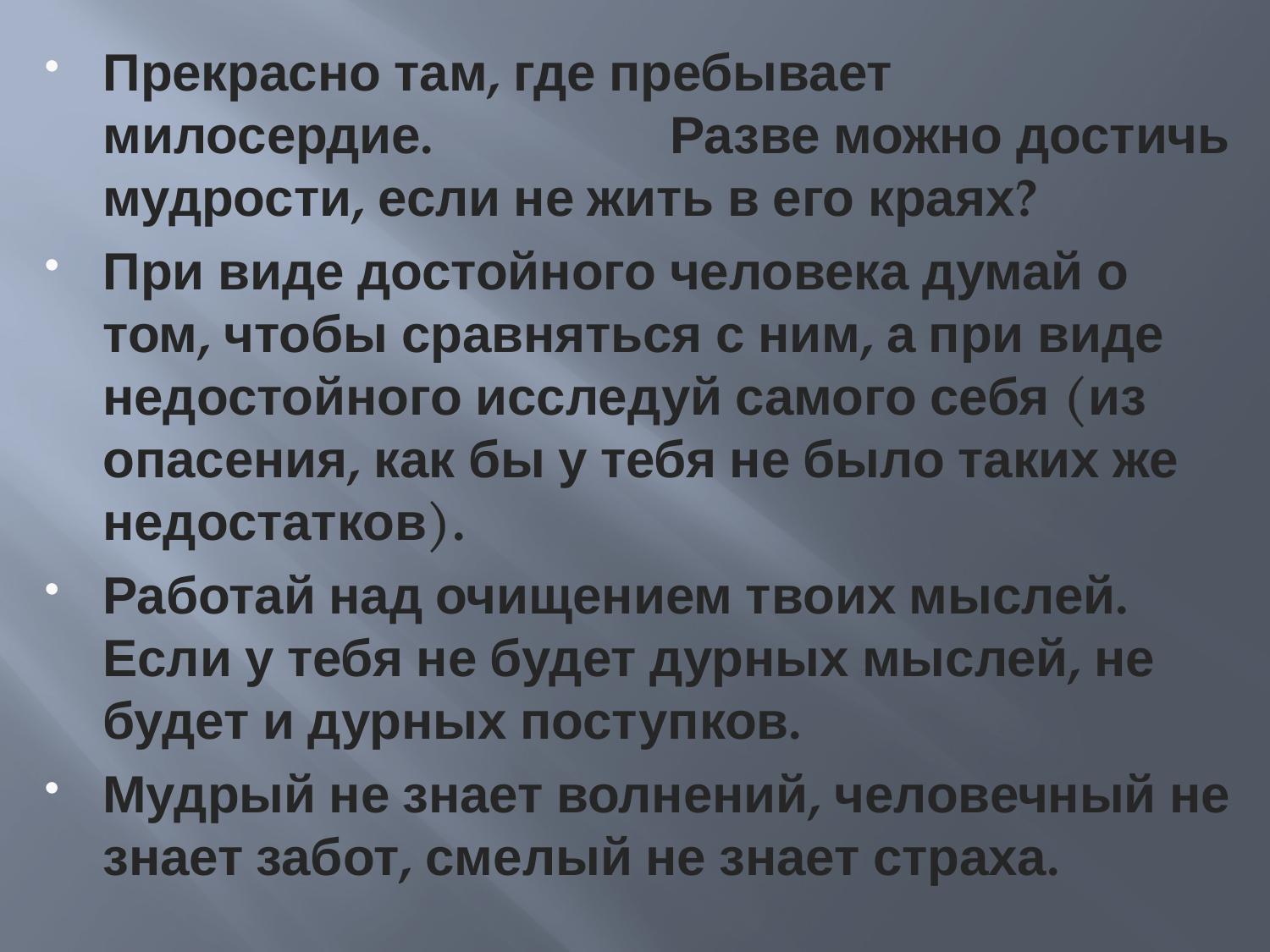

Прекрасно там, где пребывает милосердие.                  Разве можно достичь мудрости, если не жить в его краях?
При виде достойного человека думай о том, чтобы сравняться с ним, а при виде недостойного исследуй самого себя (из опасения, как бы у тебя не было таких же недостатков).
Работай над очищением твоих мыслей. Если у тебя не будет дурных мыслей, не будет и дурных поступков.
Мудрый не знает волнений, человечный не знает забот, смелый не знает страха.